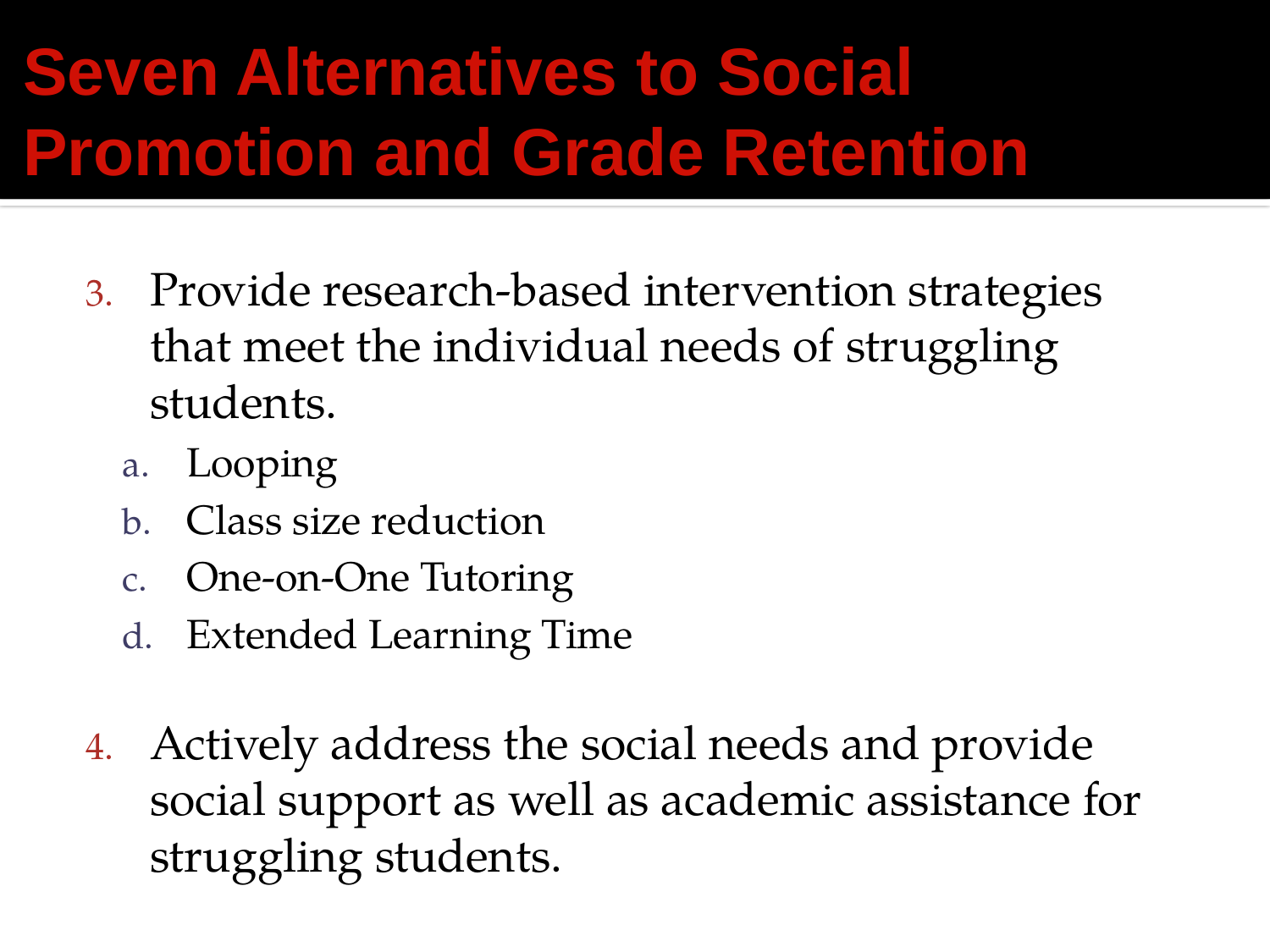

# Seven Alternatives to Social Promotion and Grade Retention
Provide research-based intervention strategies that meet the individual needs of struggling students.
Looping
Class size reduction
One-on-One Tutoring
Extended Learning Time

Actively address the social needs and provide social support as well as academic assistance for struggling students.